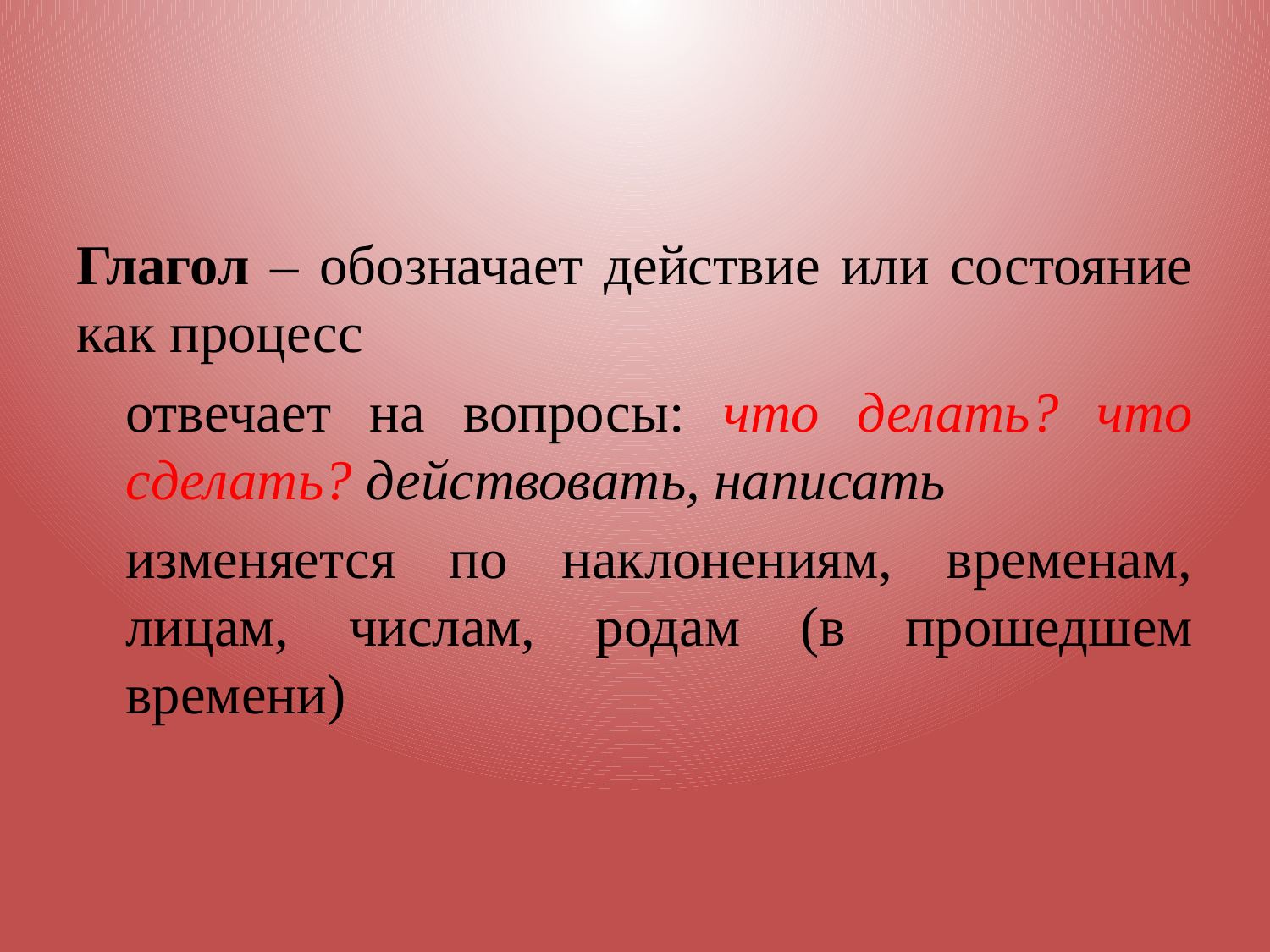

#
Глагол – обозначает действие или состояние как процесс
отвечает на вопросы: что делать? что сделать? действовать, написать
изменяется по наклонениям, временам, лицам, числам, родам (в прошедшем времени)